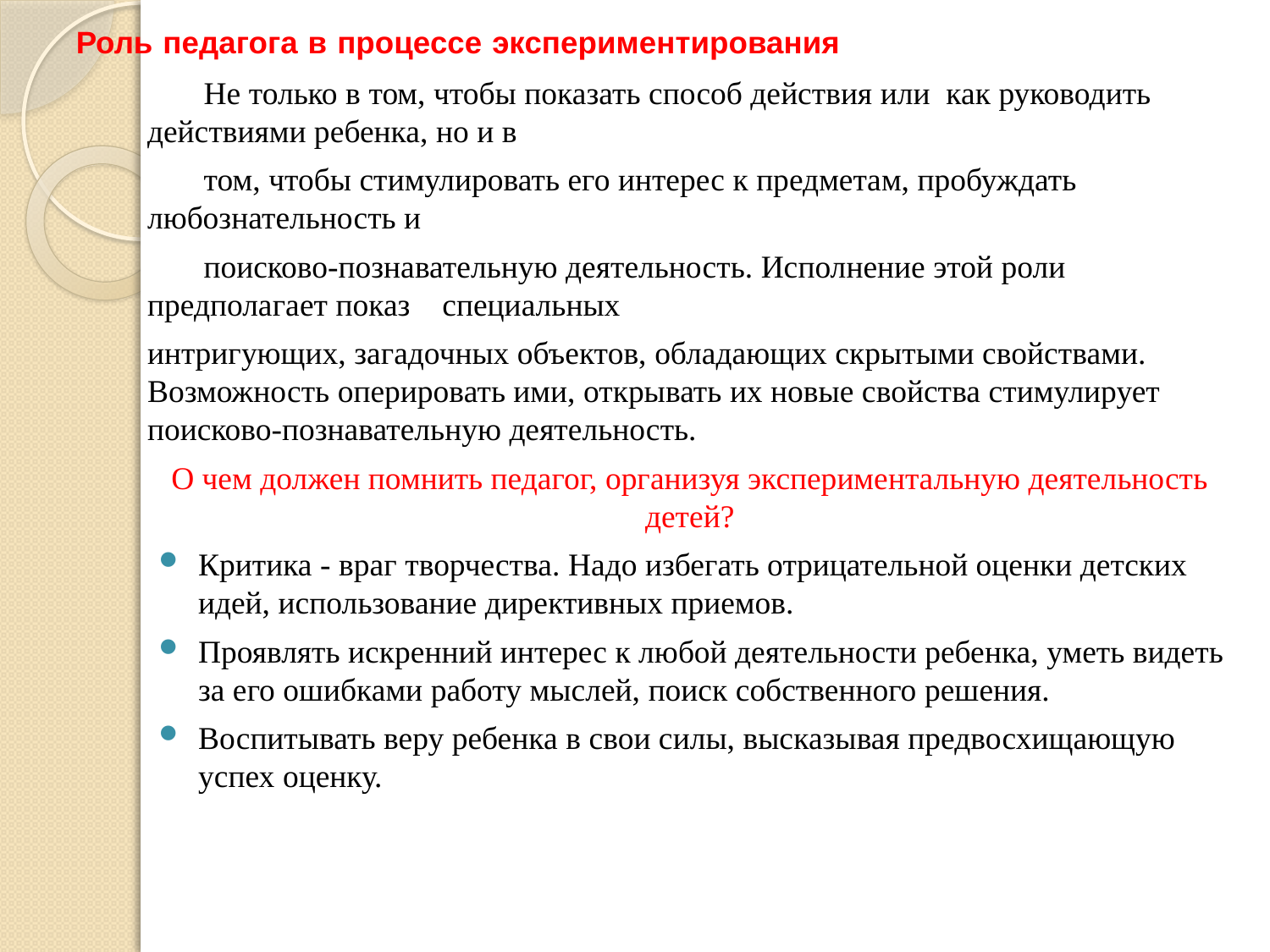

# Роль педагога в процессе экспериментирования
       Не только в том, чтобы показать способ действия или  как руководить действиями ребенка, но и в
       том, чтобы стимулировать его интерес к предметам, пробуждать любознательность и
       поисково-познавательную деятельность. Исполнение этой роли предполагает показ    специальных
интригующих, загадочных объектов, обладающих скрытыми свойствами. Возможность оперировать ими, открывать их новые свойства стимулирует поисково-познавательную деятельность.
О чем должен помнить педагог, организуя экспериментальную деятельность детей?
Критика - враг творчества. Надо избегать отрицательной оценки детских идей, использование директивных приемов.
Проявлять искренний интерес к любой деятельности ребенка, уметь видеть за его ошибками работу мыслей, поиск собственного решения.
Воспитывать веру ребенка в свои силы, высказывая предвосхищающую успех оценку.